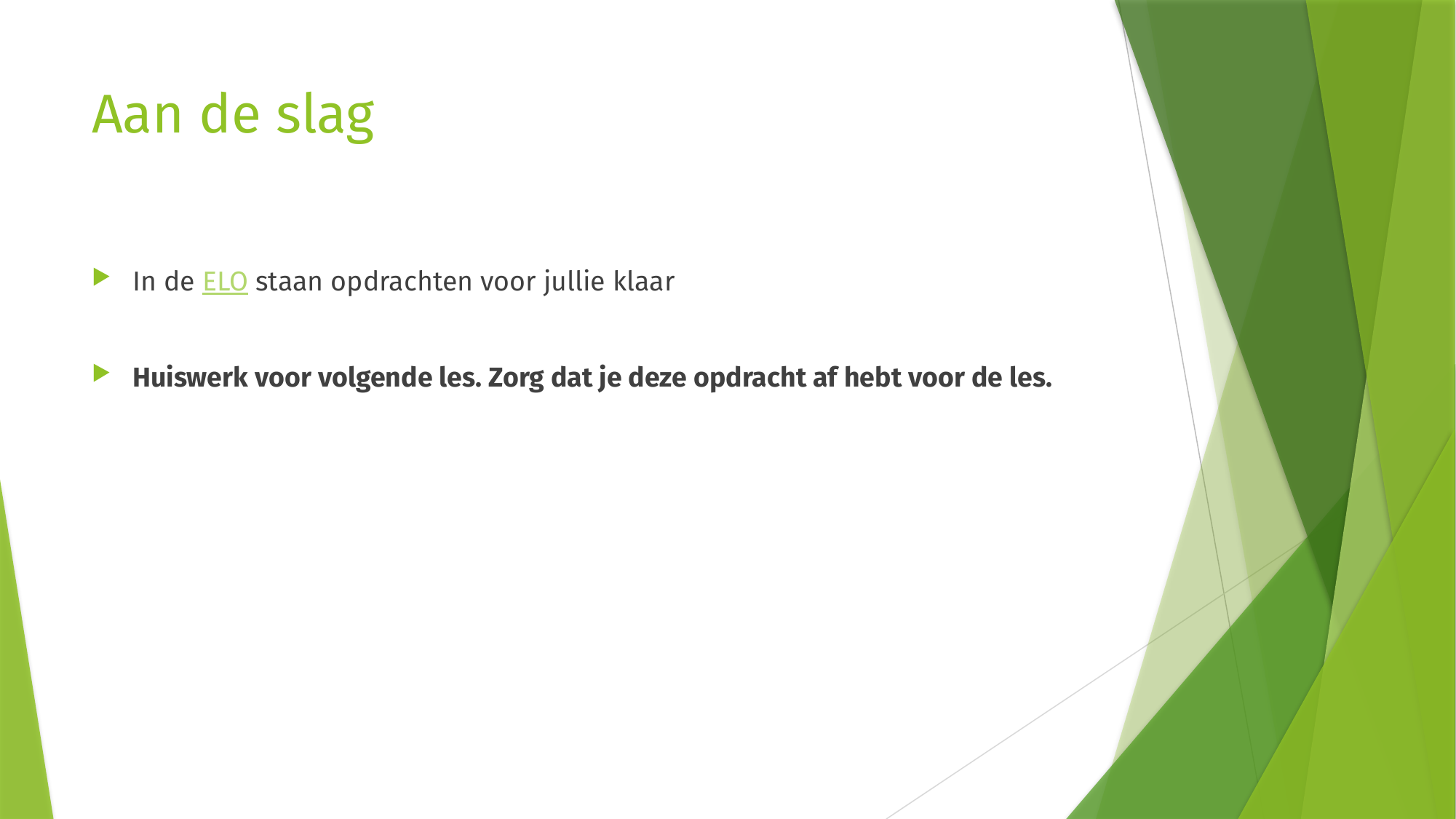

# Aan de slag
In de ELO staan opdrachten voor jullie klaar

Huiswerk voor volgende les. Zorg dat je deze opdracht af hebt voor de les.